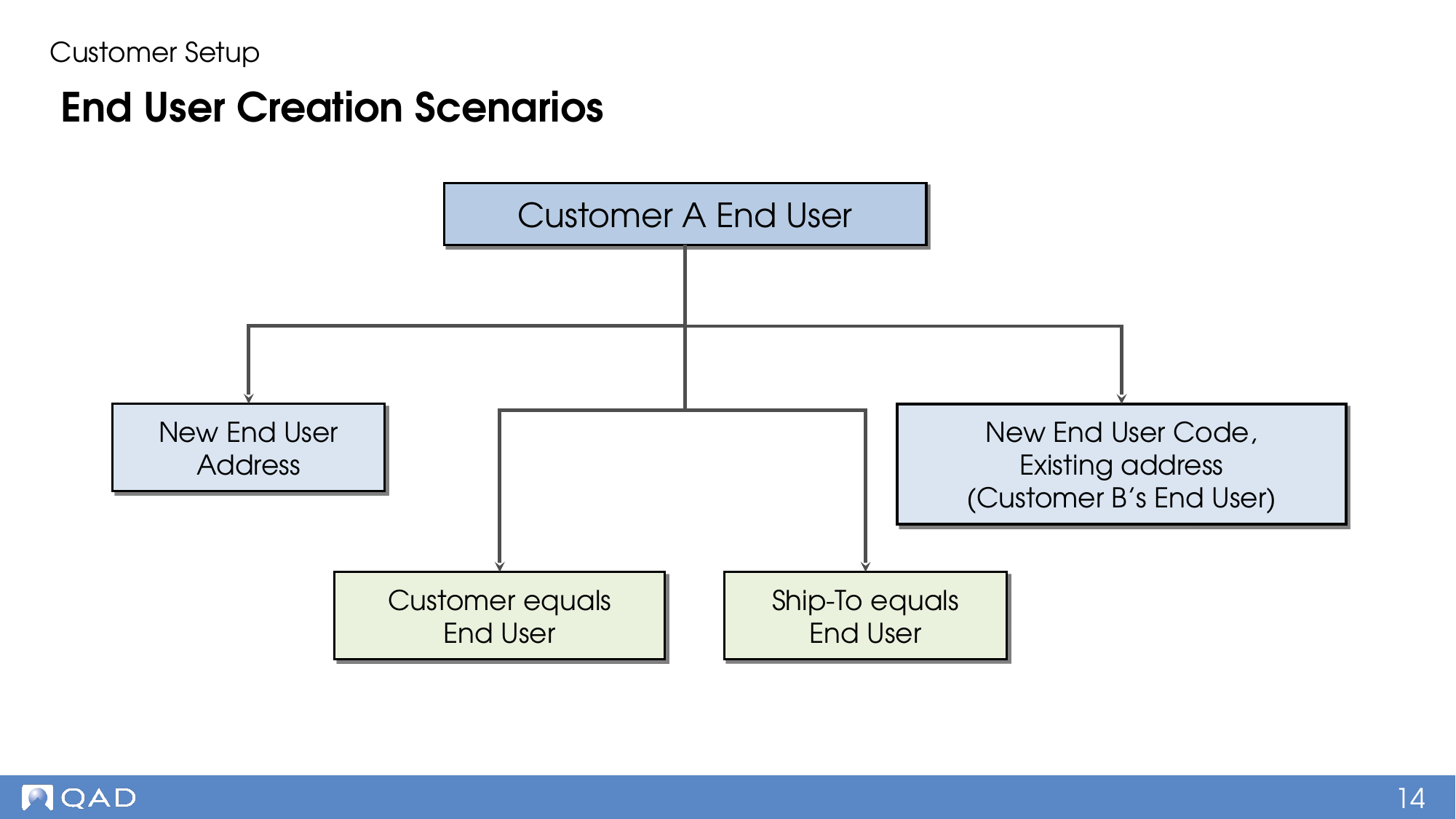

Customer Setup
# End User Creation Scenarios
Customer A End User
New End User
Address
New End User Code,
Existing address
(Customer B’s End User)
Customer equals
End User
Ship-To equals
End User
14